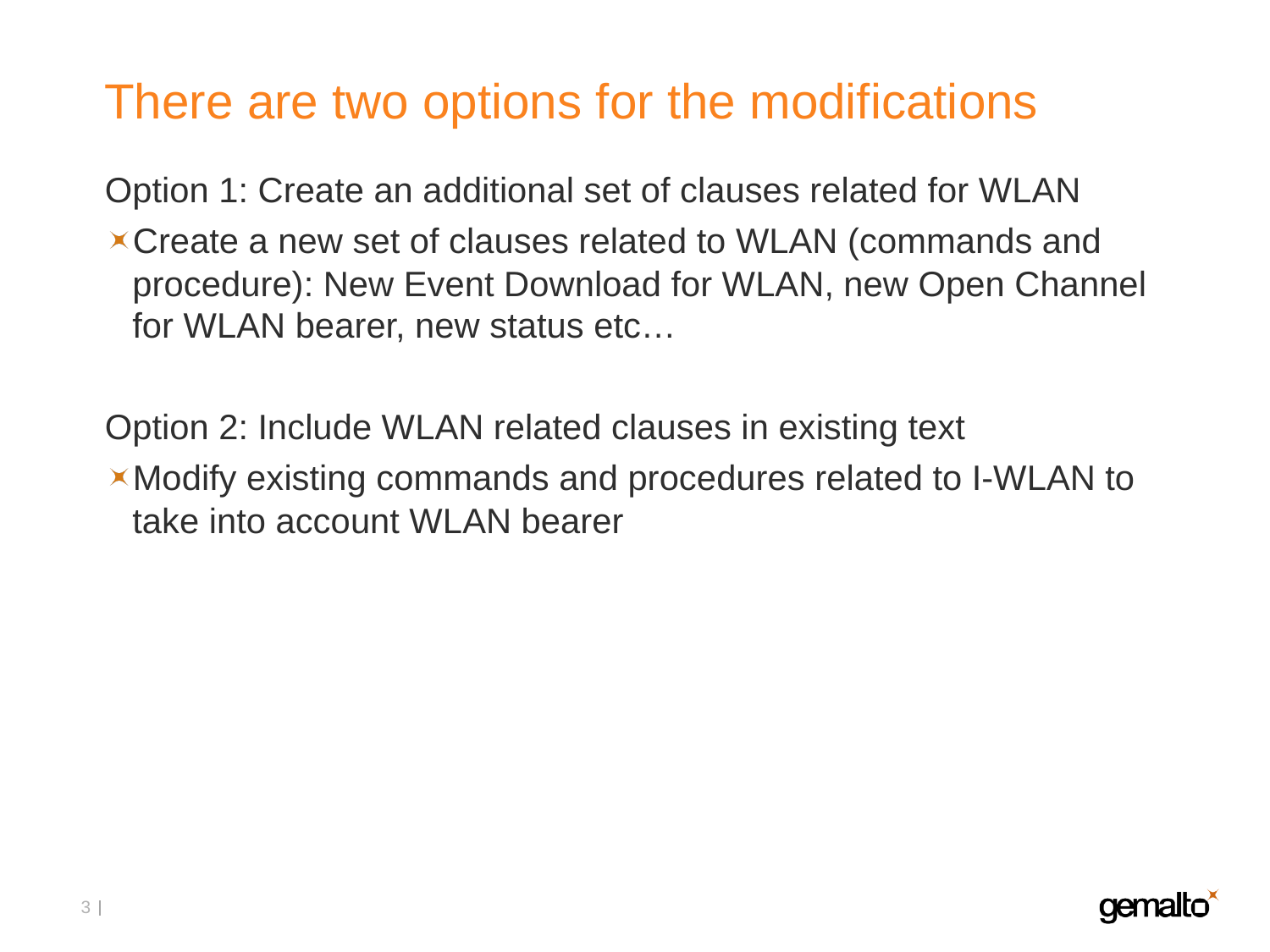

# There are two options for the modifications
Option 1: Create an additional set of clauses related for WLAN
Create a new set of clauses related to WLAN (commands and procedure): New Event Download for WLAN, new Open Channel for WLAN bearer, new status etc…

Option 2: Include WLAN related clauses in existing text
Modify existing commands and procedures related to I-WLAN to take into account WLAN bearer

3